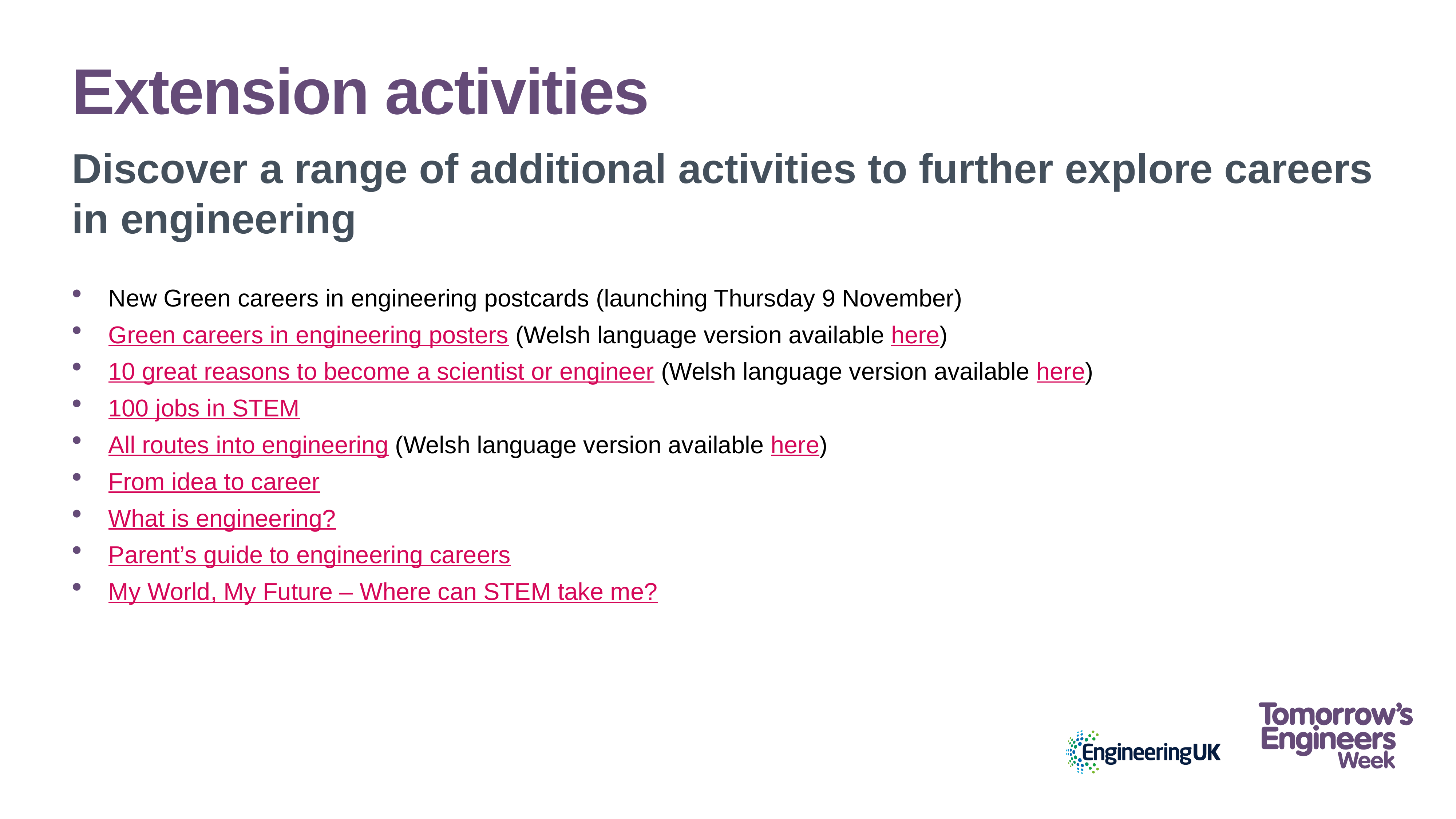

# Extension activities
Discover a range of additional activities to further explore careers in engineering
New Green careers in engineering postcards (launching Thursday 9 November)
Green careers in engineering posters (Welsh language version available here)
10 great reasons to become a scientist or engineer (Welsh language version available here)
100 jobs in STEM
All routes into engineering (Welsh language version available here)
From idea to career
What is engineering?
Parent’s guide to engineering careers
My World, My Future – Where can STEM take me?